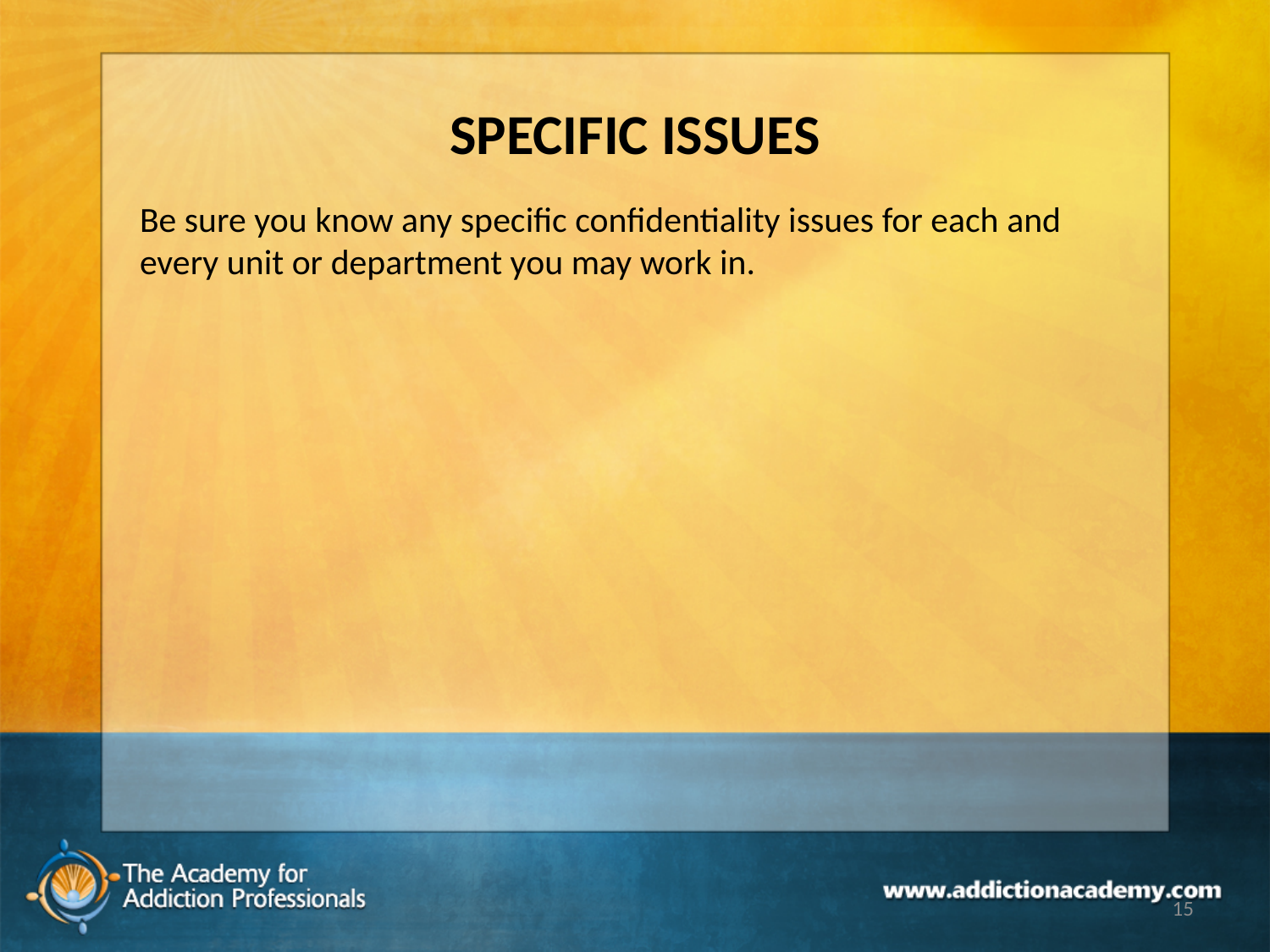

# SPECIFIC ISSUES
Be sure you know any specific confidentiality issues for each and every unit or department you may work in.
15